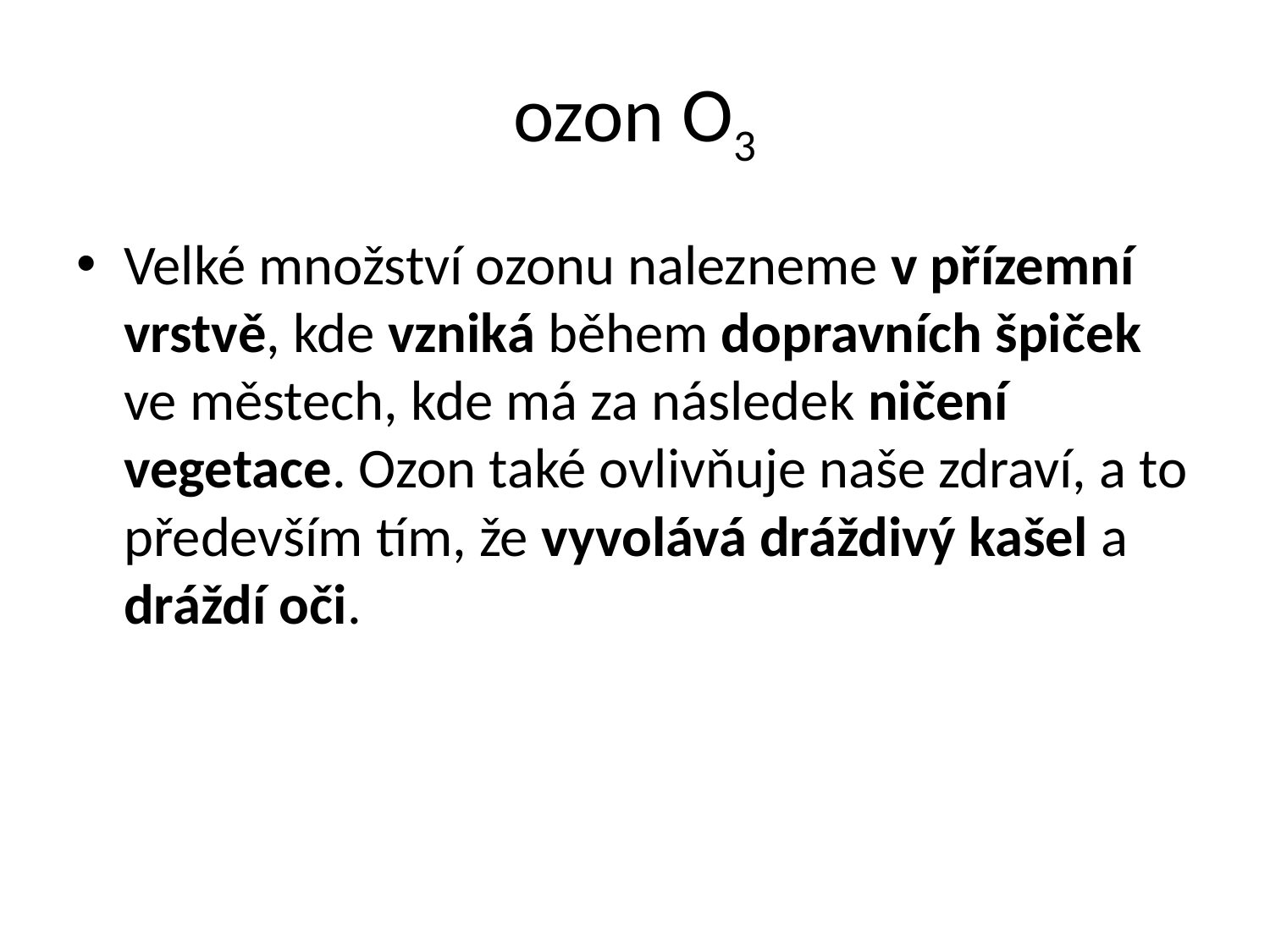

# ozon O3
Velké množství ozonu nalezneme v přízemní vrstvě, kde vzniká během dopravních špiček ve městech, kde má za následek ničení vegetace. Ozon také ovlivňuje naše zdraví, a to především tím, že vyvolává dráždivý kašel a dráždí oči.